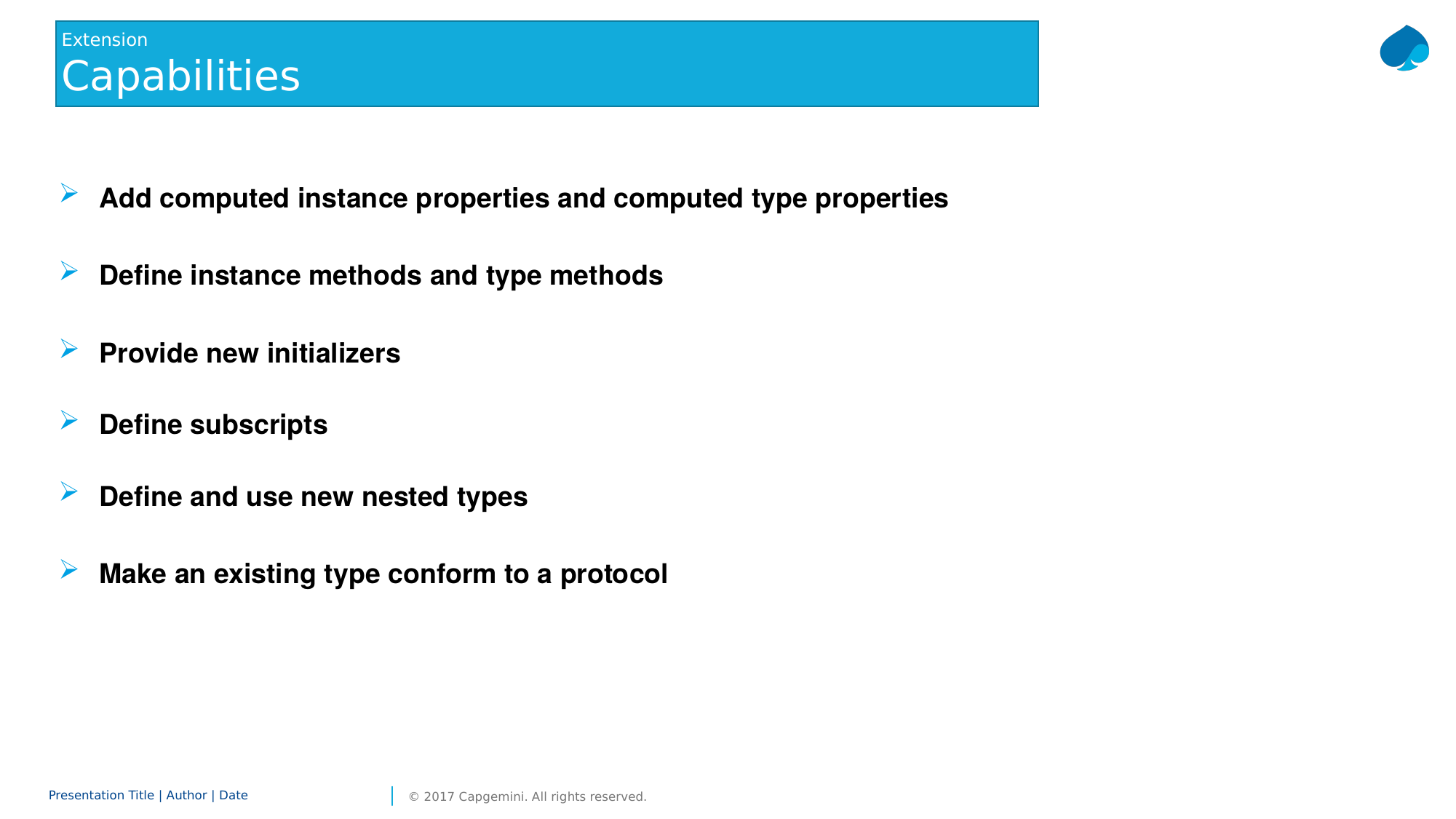

# Extension Capabilities

Add computed instance properties and computed type properties

Define instance methods and type methods

Provide new initializers
Define subscripts
Define and use new nested types

Make an existing type conform to a protocol
6